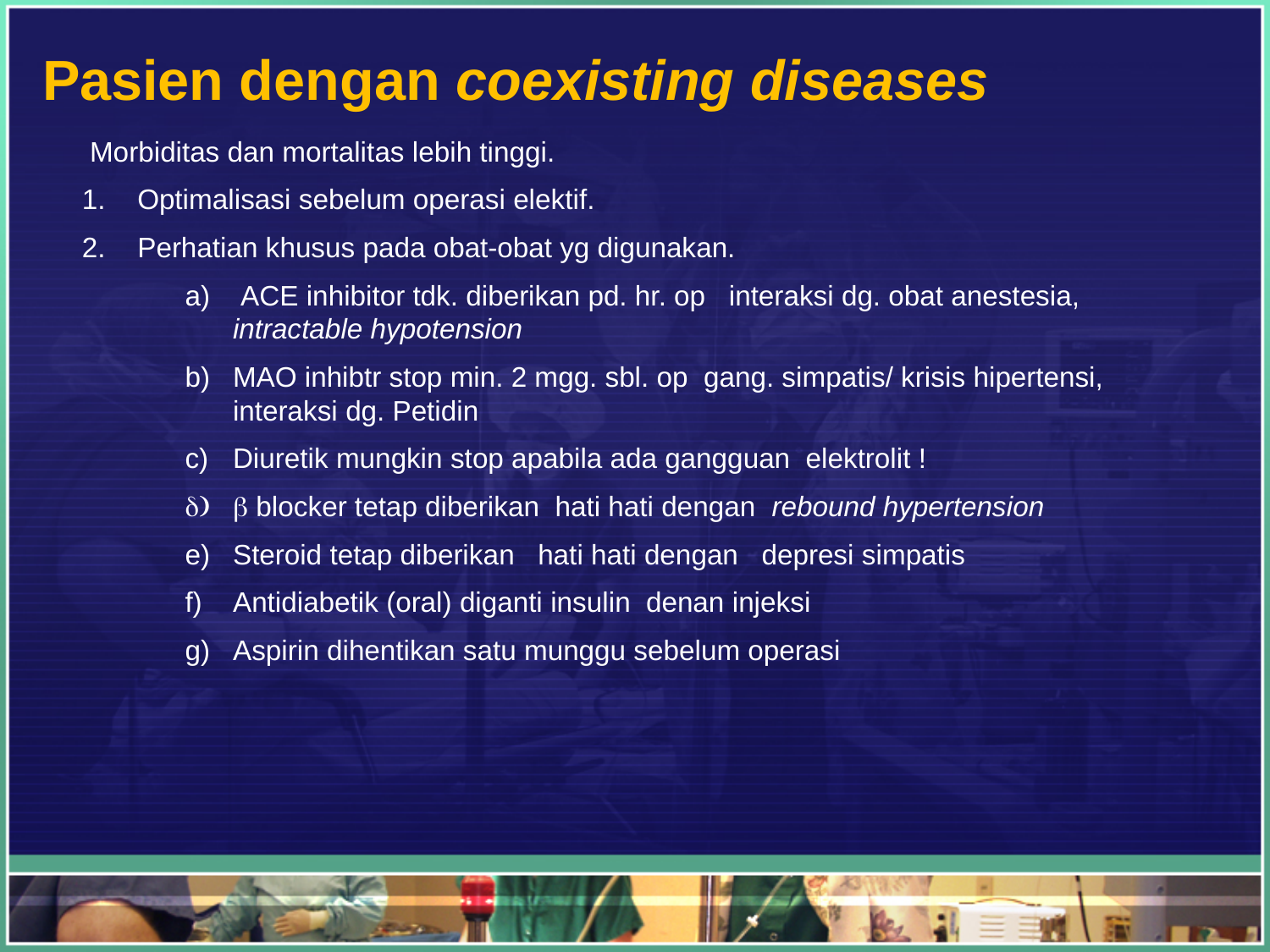

Pasien dengan coexisting diseases

 Morbiditas dan mortalitas lebih tinggi.
 Optimalisasi sebelum operasi elektif.
 Perhatian khusus pada obat-obat yg digunakan.
 ACE inhibitor tdk. diberikan pd. hr. op   interaksi dg. obat anestesia,  intractable hypotension
MAO inhibtr stop min. 2 mgg. sbl. op  gang. simpatis/ krisis hipertensi,  interaksi dg. Petidin
Diuretik mungkin stop apabila ada gangguan  elektrolit !
β blocker tetap diberikan  hati hati dengan  rebound hypertension
Steroid tetap diberikan   hati hati dengan   depresi simpatis
Antidiabetik (oral) diganti insulin  denan injeksi
Aspirin dihentikan satu munggu sebelum operasi